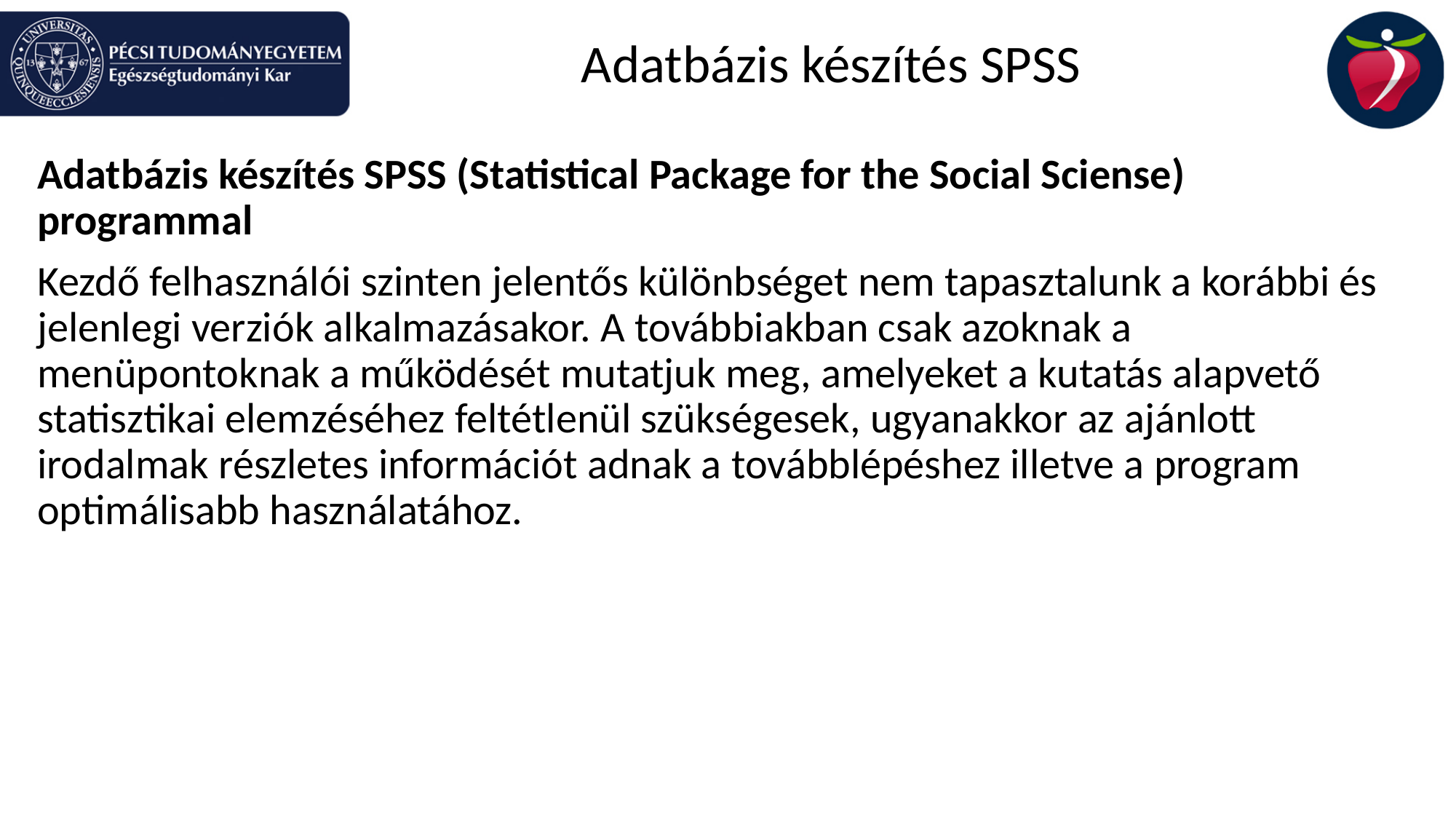

# Adatbázis készítés SPSS
Adatbázis készítés SPSS (Statistical Package for the Social Sciense) programmal
Kezdő felhasználói szinten jelentős különbséget nem tapasztalunk a korábbi és jelenlegi verziók alkalmazásakor. A továbbiakban csak azoknak a menüpontoknak a működését mutatjuk meg, amelyeket a kutatás alapvető statisztikai elemzéséhez feltétlenül szükségesek, ugyanakkor az ajánlott irodalmak részletes információt adnak a továbblépéshez illetve a program optimálisabb használatához.